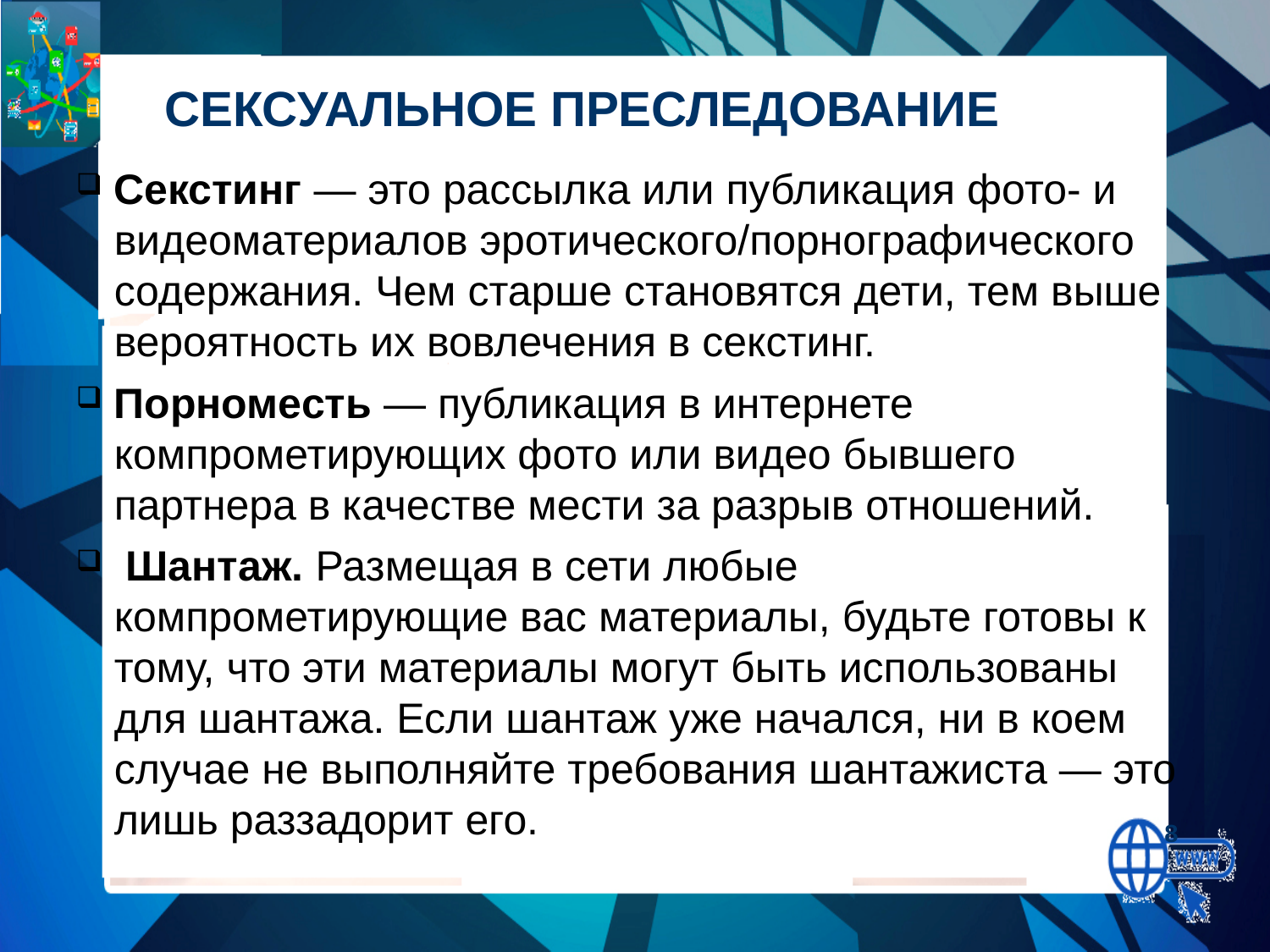

# Сексуальное преследование
Секстинг — это рассылка или публикация фото- и видеоматериалов эротического/порнографического содержания. Чем старше становятся дети, тем выше вероятность их вовлечения в секстинг.
Порноместь — публикация в интернете компрометирующих фото или видео бывшего партнера в качестве мести за разрыв отношений.
 Шантаж. Размещая в сети любые компрометирующие вас материалы, будьте готовы к тому, что эти материалы могут быть использованы для шантажа. Если шантаж уже начался, ни в коем случае не выполняйте требования шантажиста — это лишь раззадорит его.
8